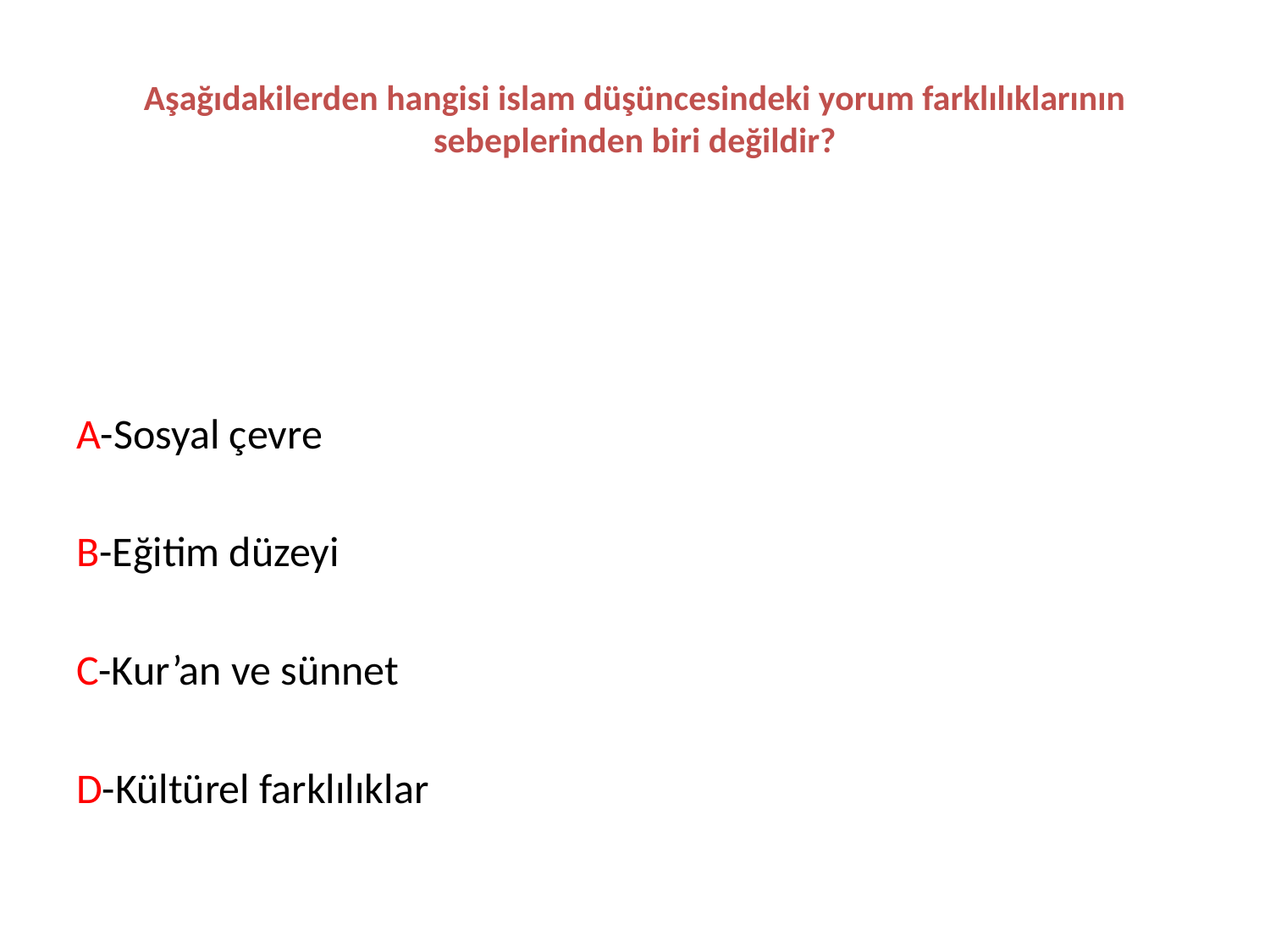

# Aşağıdakilerden hangisi islam düşüncesindeki yorum farklılıklarının sebeplerinden biri değildir?

A-Sosyal çevre

B-Eğitim düzeyi

C-Kur’an ve sünnet

D-Kültürel farklılıklar